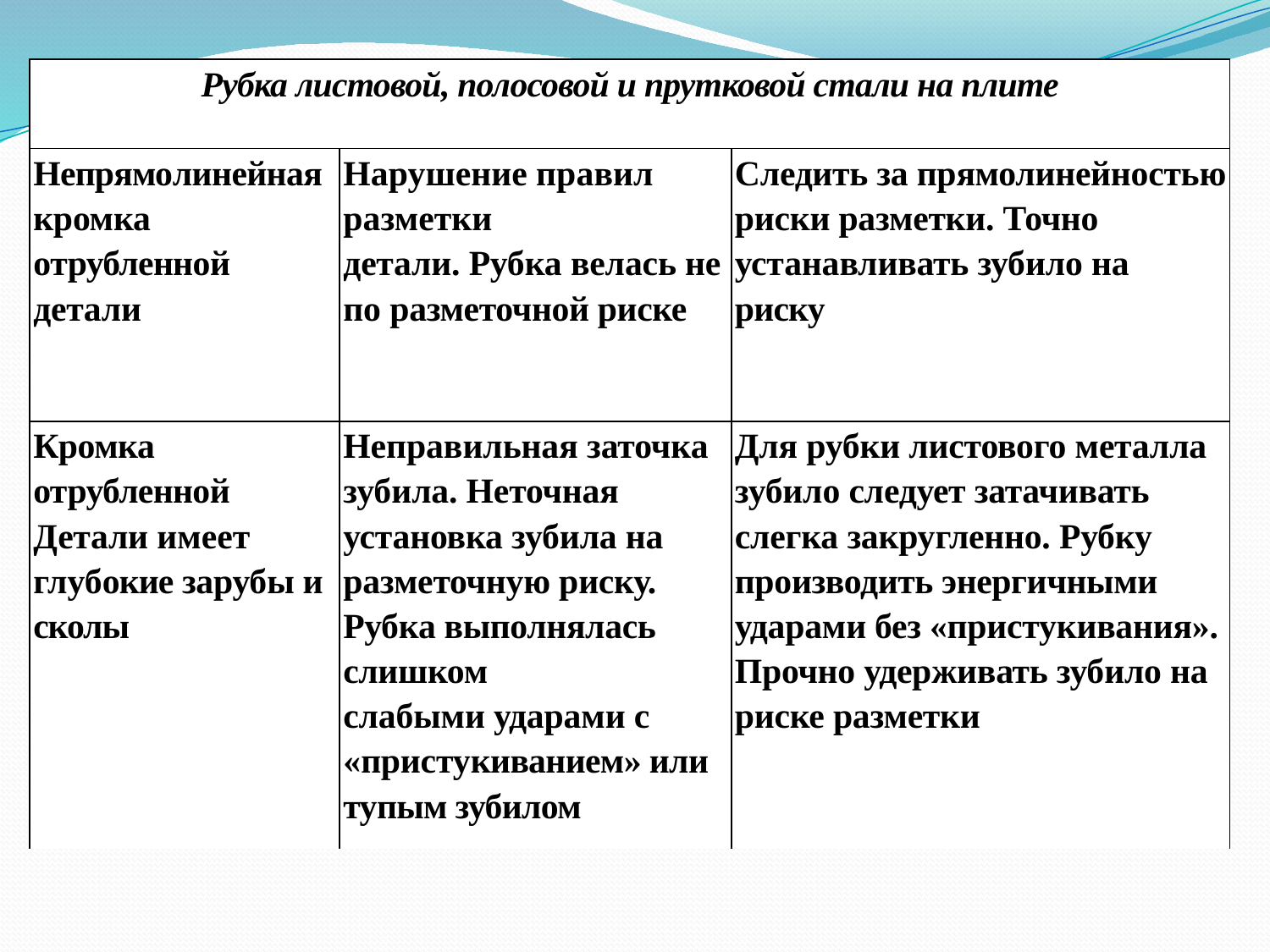

| Рубка листовой, полосовой и прутковой стали на плите |  |  |
| --- | --- | --- |
| Непрямолинейная кромка отрубленной детали | Нарушение правил разметки детали. Рубка велась не по разметочной риске | Следить за прямолинейностью риски разметки. Точно устанавливать зубило на риску |
| Кромка отрубленной Детали имеет глубокие зарубы и сколы | Неправильная заточка зубила. Неточная установка зубила на разметочную риску. Рубка выполнялась слишком слабыми ударами с «пристукиванием» или тупым зубилом | Для рубки листового металла зубило следует затачивать слегка закругленно. Рубку производить энергичными ударами без «пристукивания». Прочно удерживать зубило на риске разметки |